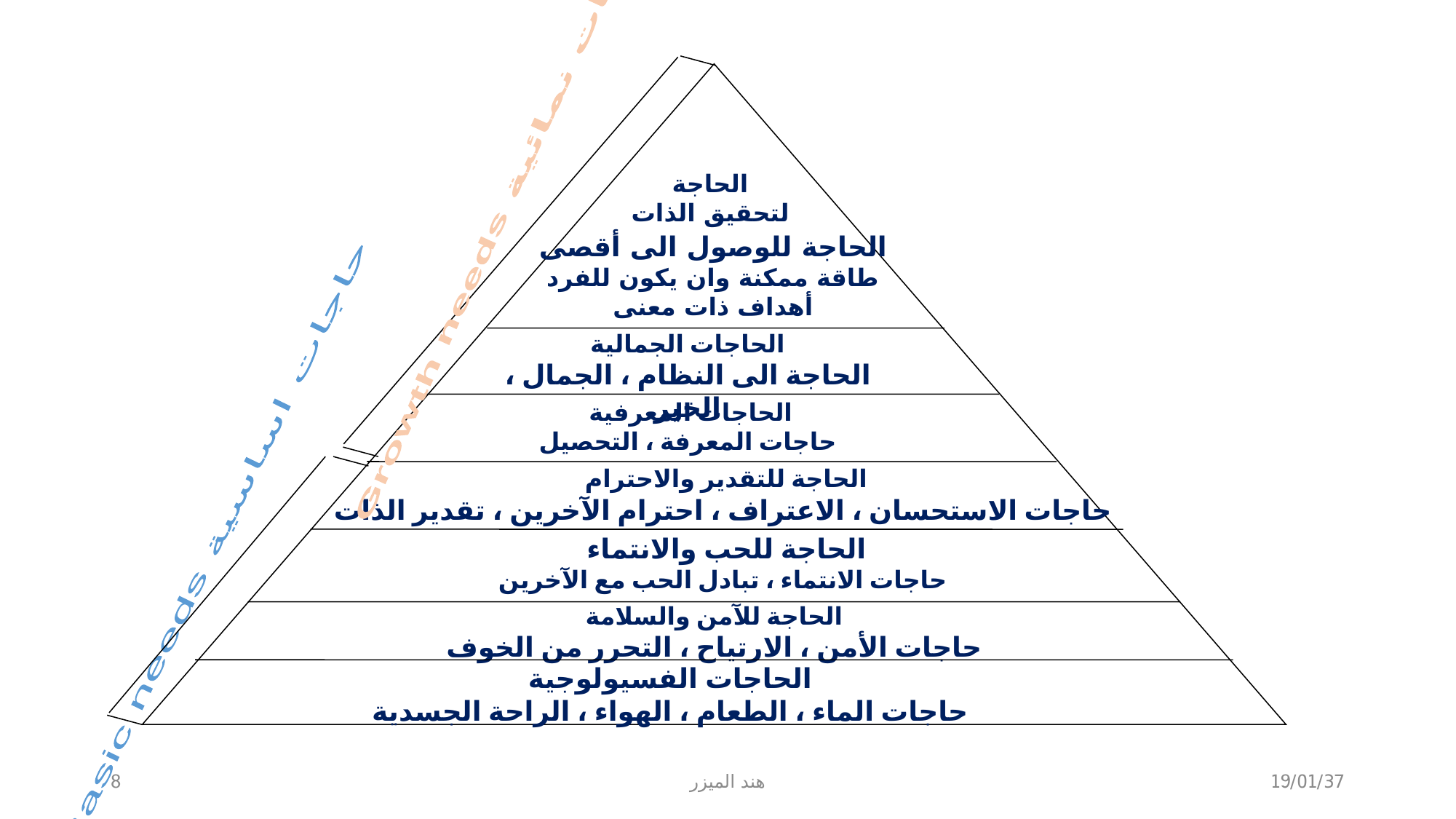

الحاجة
لتحقيق الذات
Growth needs حاجات نمائية
الحاجة للوصول الى أقصى طاقة ممكنة وان يكون للفرد أهداف ذات معنى
الحاجات الجمالية
الحاجة الى النظام ، الجمال ، الخير

الحاجات المعرفية
حاجات المعرفة ، التحصيل

الحاجة للتقدير والاحترام
حاجات الاستحسان ، الاعتراف ، احترام الآخرين ، تقدير الذات

الحاجة للحب والانتماء
حاجات الانتماء ، تبادل الحب مع الآخرين

Basic needs حاجات اساسية
الحاجة للآمن والسلامة
حاجات الأمن ، الارتياح ، التحرر من الخوف

الحاجات الفسيولوجية
حاجات الماء ، الطعام ، الهواء ، الراحة الجسدية

8
هند الميزر
19/01/37